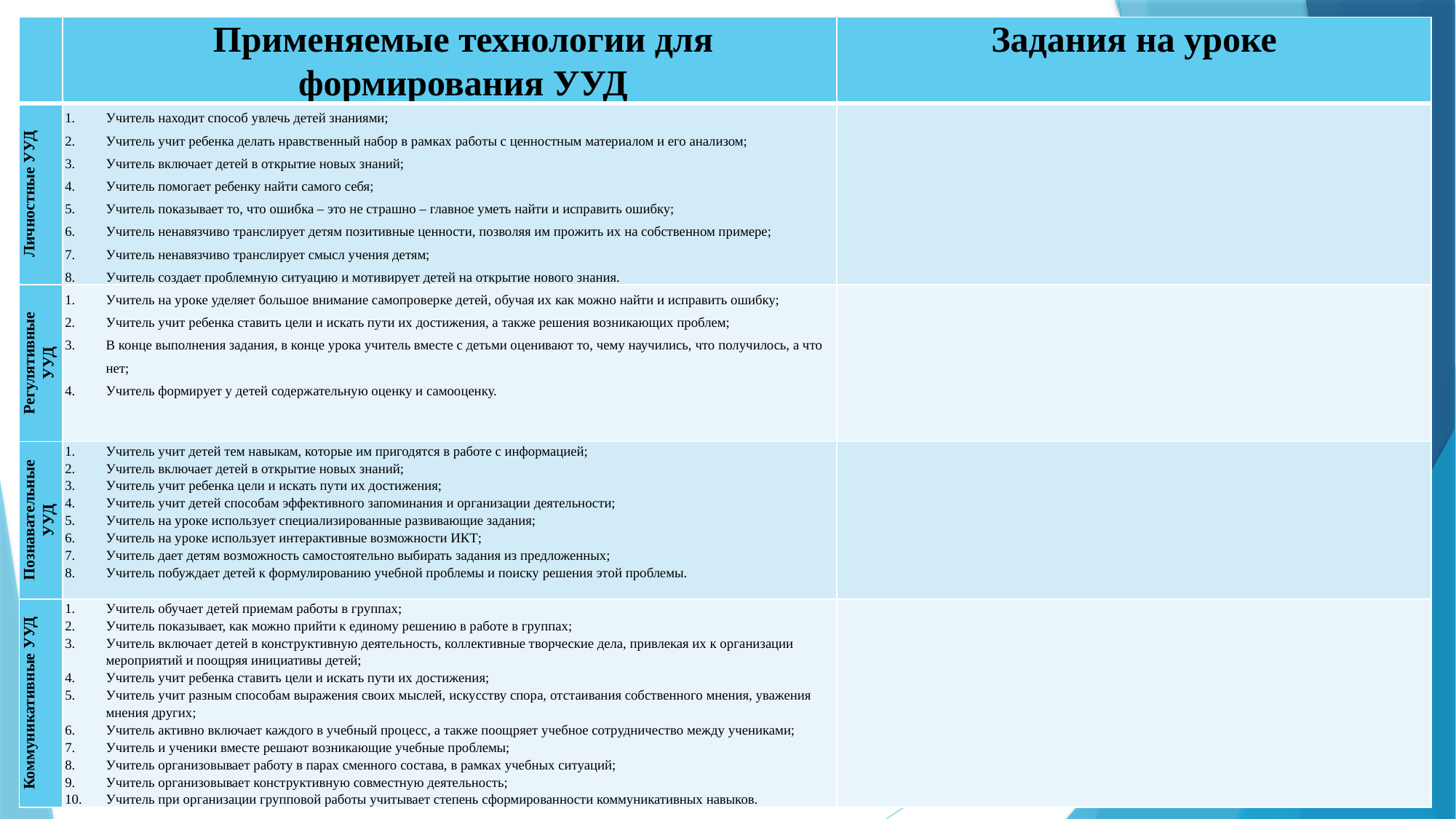

|  | Применяемые технологии для формирования УУД | Задания на уроке |
| --- | --- | --- |
| Личностные УУД | Учитель находит способ увлечь детей знаниями; Учитель учит ребенка делать нравственный набор в рамках работы с ценностным материалом и его анализом; Учитель включает детей в открытие новых знаний; Учитель помогает ребенку найти самого себя; Учитель показывает то, что ошибка – это не страшно – главное уметь найти и исправить ошибку; Учитель ненавязчиво транслирует детям позитивные ценности, позволяя им прожить их на собственном примере; Учитель ненавязчиво транслирует смысл учения детям; Учитель создает проблемную ситуацию и мотивирует детей на открытие нового знания. |  |
| Регулятивные УУД | Учитель на уроке уделяет большое внимание самопроверке детей, обучая их как можно найти и исправить ошибку; Учитель учит ребенка ставить цели и искать пути их достижения, а также решения возникающих проблем; В конце выполнения задания, в конце урока учитель вместе с детьми оценивают то, чему научились, что получилось, а что нет; Учитель формирует у детей содержательную оценку и самооценку. |  |
| Познавательные УУД | Учитель учит детей тем навыкам, которые им пригодятся в работе с информацией; Учитель включает детей в открытие новых знаний; Учитель учит ребенка цели и искать пути их достижения; Учитель учит детей способам эффективного запоминания и организации деятельности; Учитель на уроке использует специализированные развивающие задания; Учитель на уроке использует интерактивные возможности ИКТ; Учитель дает детям возможность самостоятельно выбирать задания из предложенных; Учитель побуждает детей к формулированию учебной проблемы и поиску решения этой проблемы. |  |
| Коммуникативные УУД | Учитель обучает детей приемам работы в группах; Учитель показывает, как можно прийти к единому решению в работе в группах; Учитель включает детей в конструктивную деятельность, коллективные творческие дела, привлекая их к организации мероприятий и поощряя инициативы детей; Учитель учит ребенка ставить цели и искать пути их достижения; Учитель учит разным способам выражения своих мыслей, искусству спора, отстаивания собственного мнения, уважения мнения других; Учитель активно включает каждого в учебный процесс, а также поощряет учебное сотрудничество между учениками; Учитель и ученики вместе решают возникающие учебные проблемы; Учитель организовывает работу в парах сменного состава, в рамках учебных ситуаций; Учитель организовывает конструктивную совместную деятельность; Учитель при организации групповой работы учитывает степень сформированности коммуникативных навыков. |  |